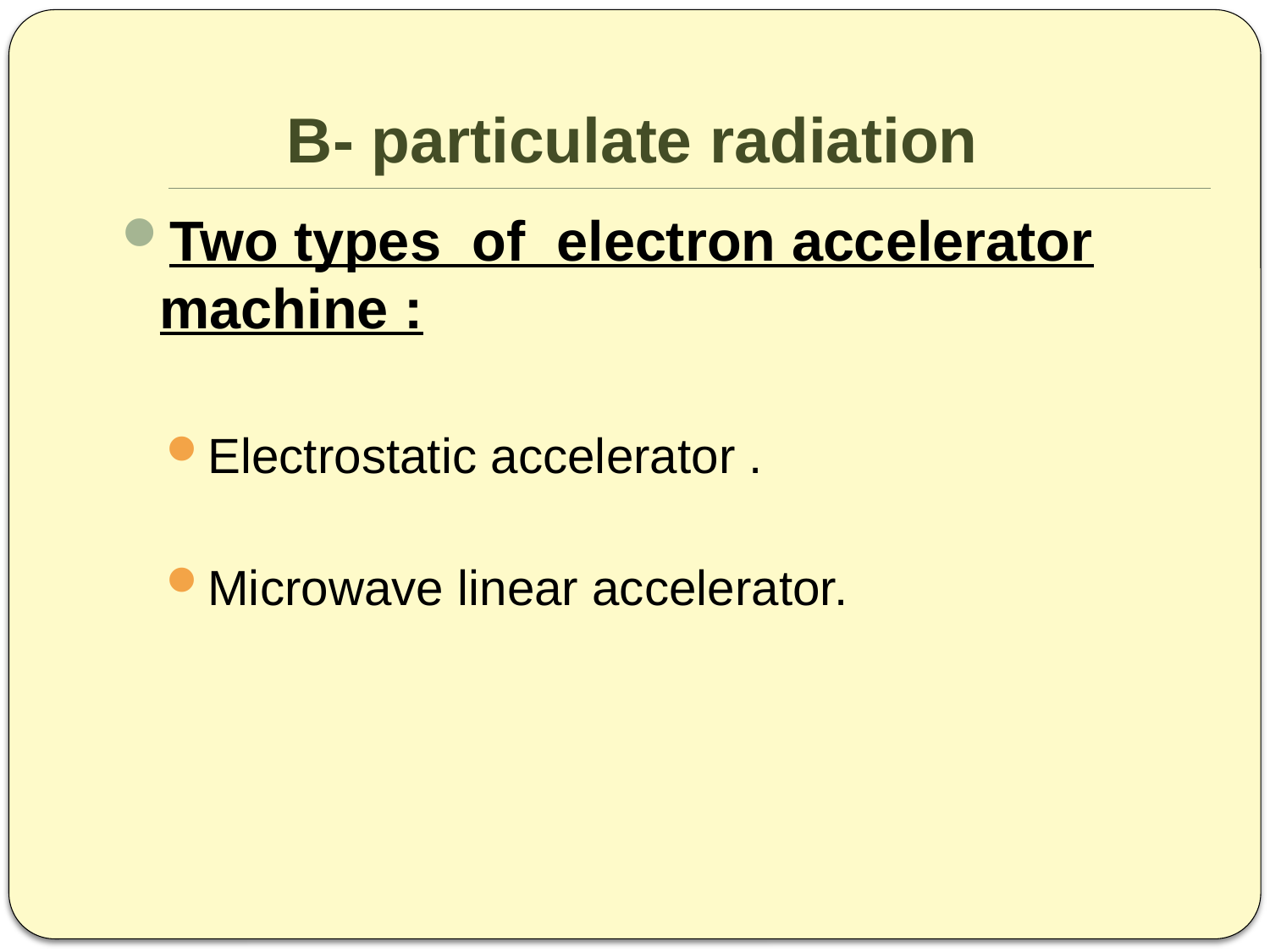

# B- particulate radiation
Two types  of  electron accelerator machine :

Electrostatic accelerator .

Microwave linear accelerator.